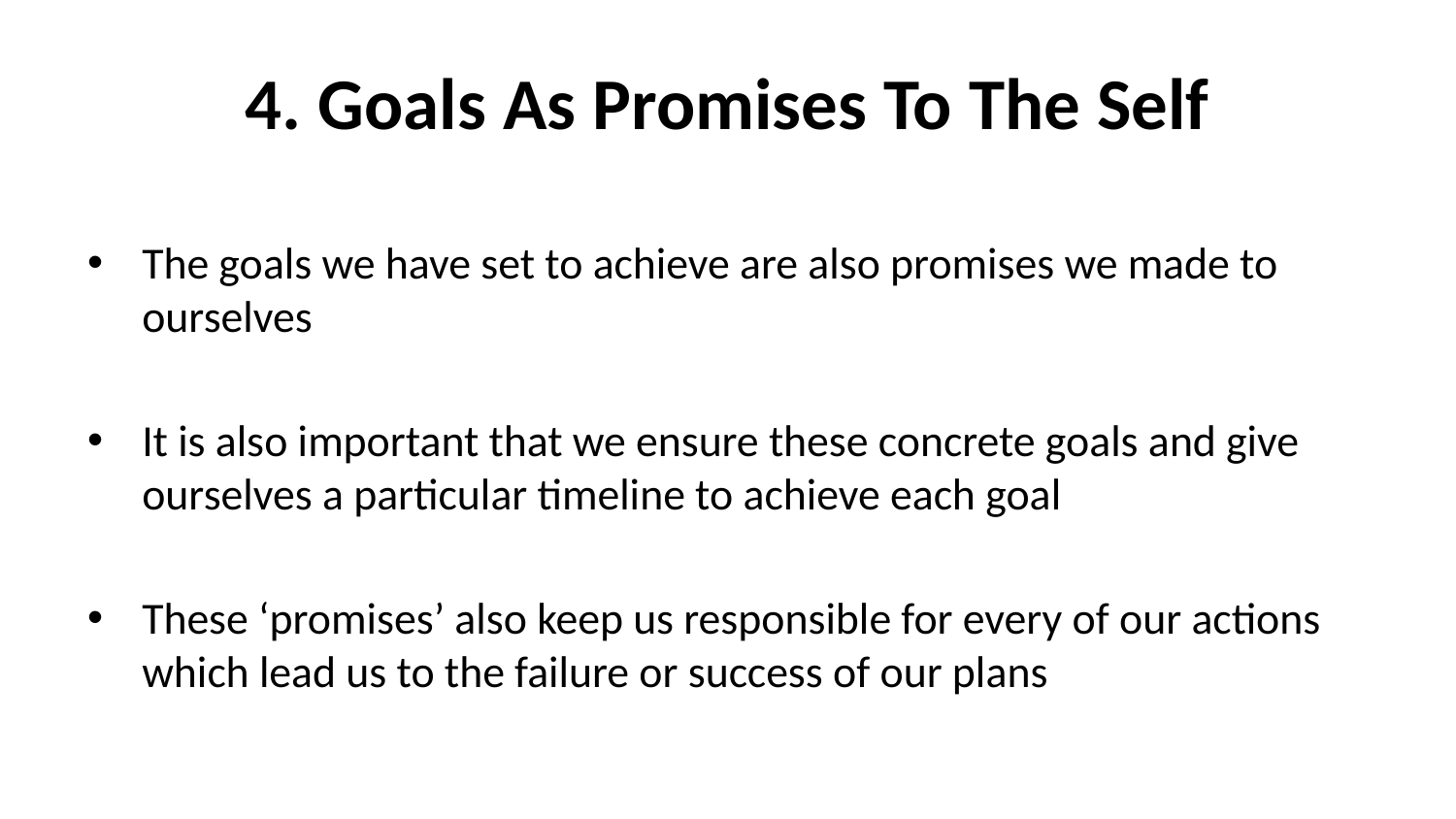

# 4. Goals As Promises To The Self
The goals we have set to achieve are also promises we made to ourselves

It is also important that we ensure these concrete goals and give ourselves a particular timeline to achieve each goal

These ‘promises’ also keep us responsible for every of our actions which lead us to the failure or success of our plans